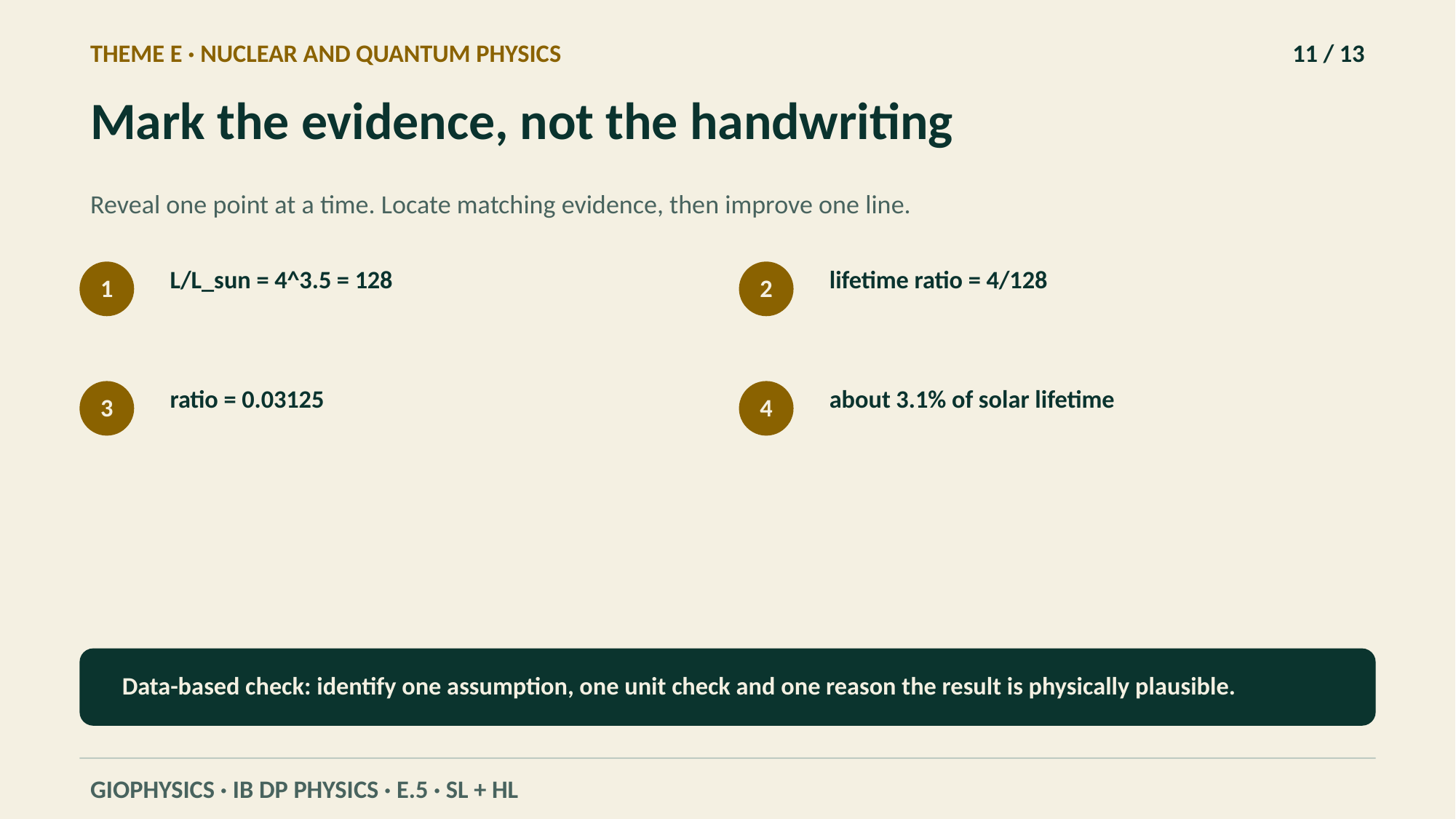

THEME E · NUCLEAR AND QUANTUM PHYSICS
11 / 13
Mark the evidence, not the handwriting
Reveal one point at a time. Locate matching evidence, then improve one line.
L/L_sun = 4^3.5 = 128
lifetime ratio = 4/128

1
2
ratio = 0.03125
about 3.1% of solar lifetime

3
4

Data-based check: identify one assumption, one unit check and one reason the result is physically plausible.

GIOPHYSICS · IB DP PHYSICS · E.5 · SL + HL